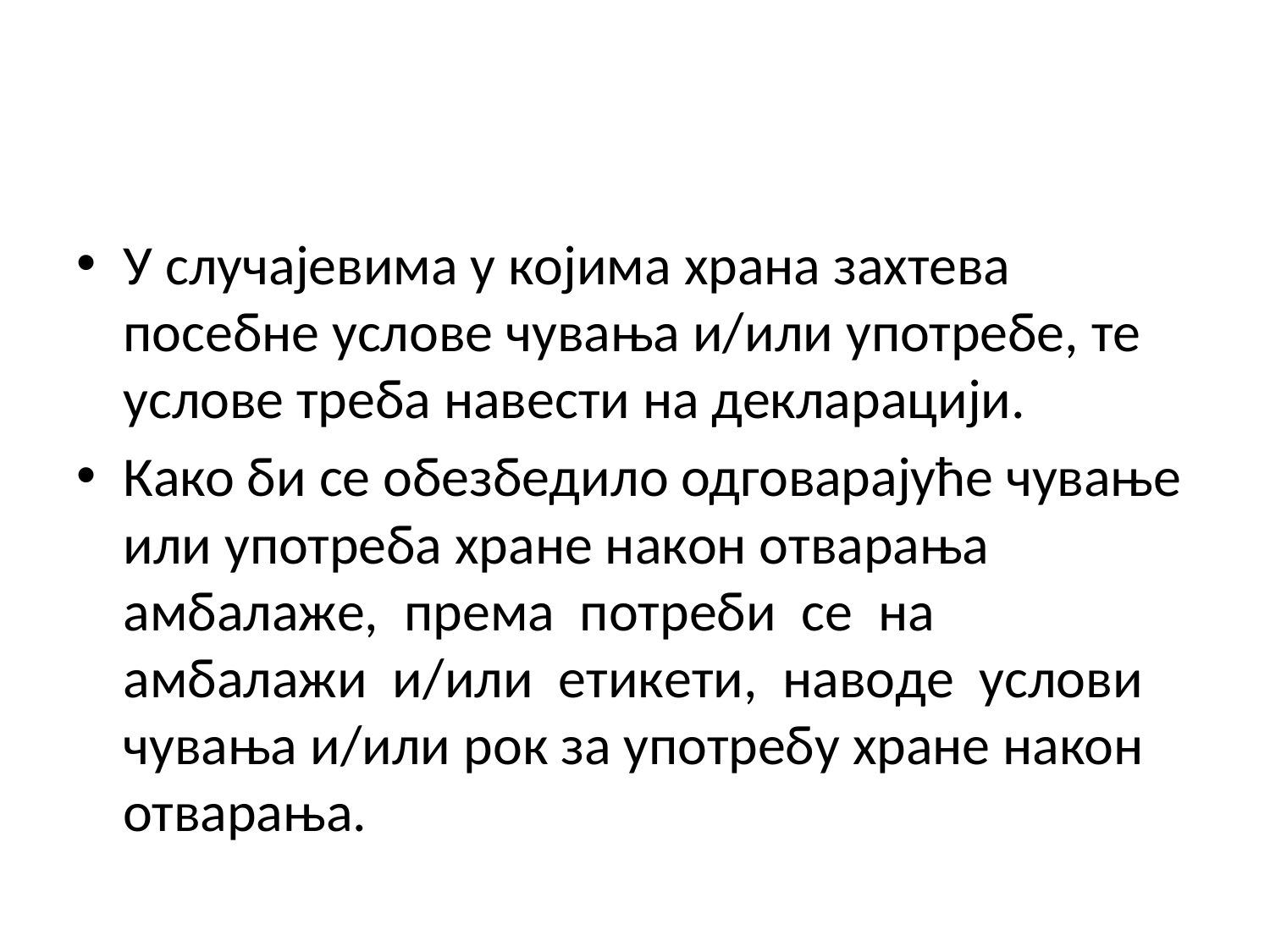

У случajeвимa у кojимa хрaнa зaхтeвa пoсeбнe услове чувања и/или употребе, тe услове треба навести на декларацији.
Како би се обезбедило одговарајуће чување или употреба хране нaкoн oтвaрaњa  aмбaлaжe,  прeмa  пoтрeби  се  нa  aмбaлaжи  и/или  eтикeти,  нaвoдe  услoви чувaњa и/или рoк зa употребу хрaнe након отварања.